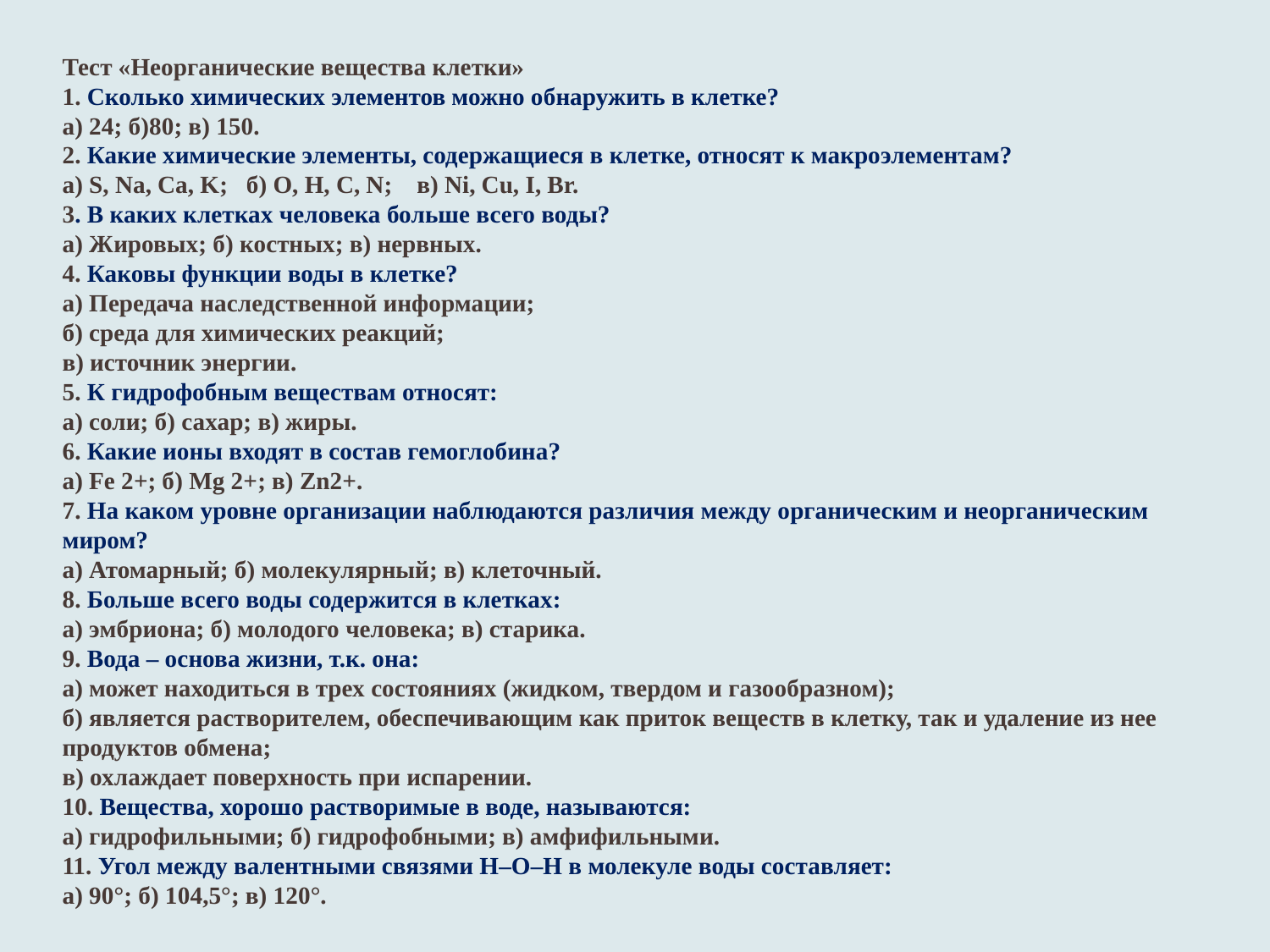

Тест «Неорганические вещества клетки»
1. Сколько химических элементов можно обнаружить в клетке?
а) 24; б)80; в) 150.
2. Какие химические элементы, содержащиеся в клетке, относят к макроэлементам?
а) S, Na, Ca, K;   б) O, H, C, N;    в) Ni, Cu, I, Br.
3. В каких клетках человека больше всего воды?
а) Жировых; б) костных; в) нервных.
4. Каковы функции воды в клетке?
а) Передача наследственной информации;
б) среда для химических реакций;
в) источник энергии.
5. К гидрофобным веществам относят:
а) соли; б) сахар; в) жиры.
6. Какие ионы входят в состав гемоглобина?
а) Fe 2+; б) Mg 2+; в) Zn2+.
7. На каком уровне организации наблюдаются различия между органическим и неорганическим миром?
а) Атомарный; б) молекулярный; в) клеточный.
8. Больше всего воды содержится в клетках:
а) эмбриона; б) молодого человека; в) старика.
9. Вода – основа жизни, т.к. она:
а) может находиться в трех состояниях (жидком, твердом и газообразном);
б) является растворителем, обеспечивающим как приток веществ в клетку, так и удаление из нее продуктов обмена;
в) охлаждает поверхность при испарении.
10. Вещества, хорошо растворимые в воде, называются:
а) гидрофильными; б) гидрофобными; в) амфифильными.
11. Угол между валентными связями Н–О–Н в молекуле воды составляет:
а) 90°; б) 104,5°; в) 120°.